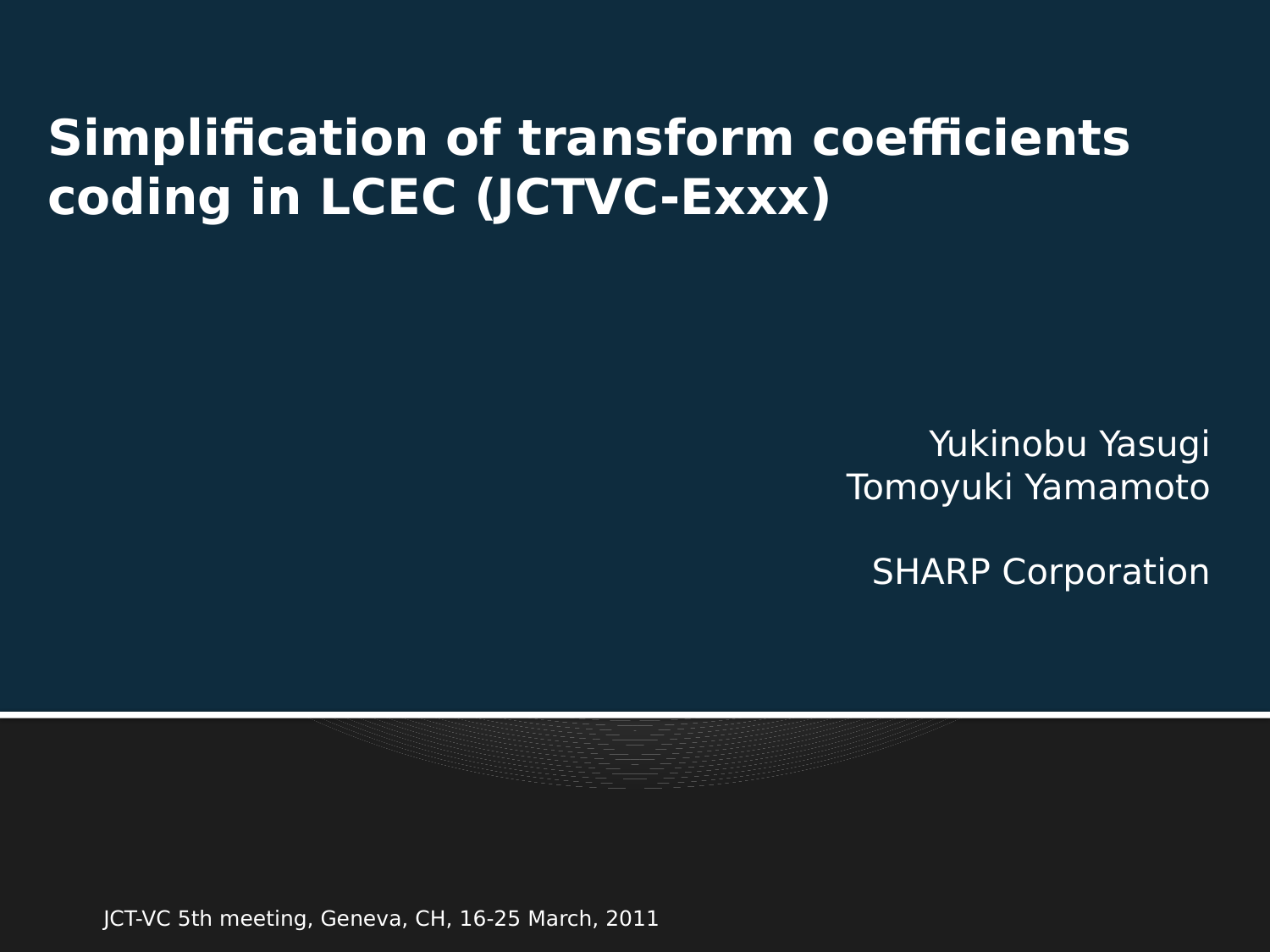

# Simplification of transform coefficients coding in LCEC (JCTVC-Exxx)
Yukinobu Yasugi
Tomoyuki Yamamoto

SHARP Corporation
JCT-VC 5th meeting, Geneva, CH, 16-25 March, 2011